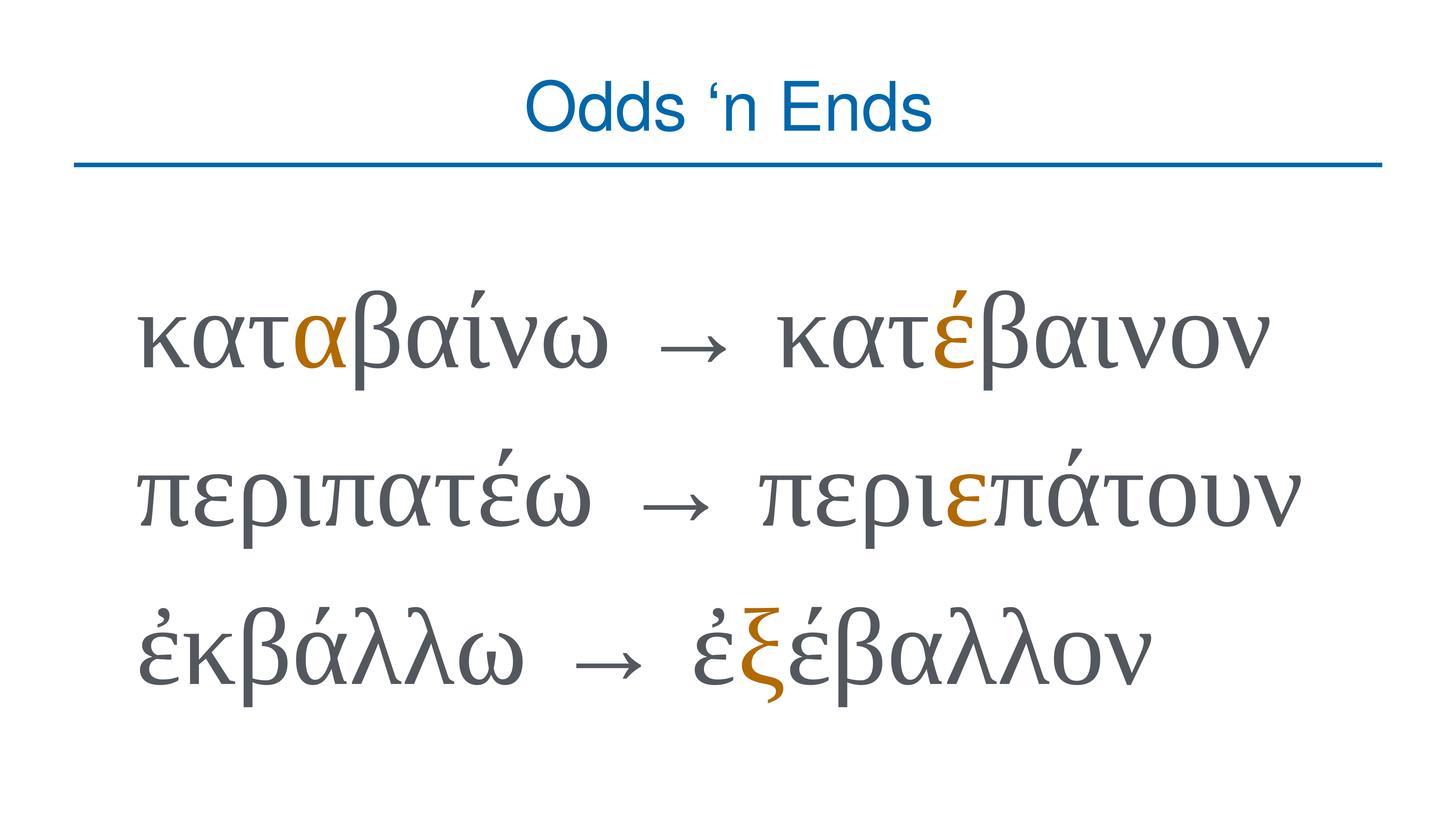

# Odds ‘n Ends
καταβαίνω → κατέβαινον
περιπατέω → περιεπάτουν
ἐκβάλλω → ἐξέβαλλον